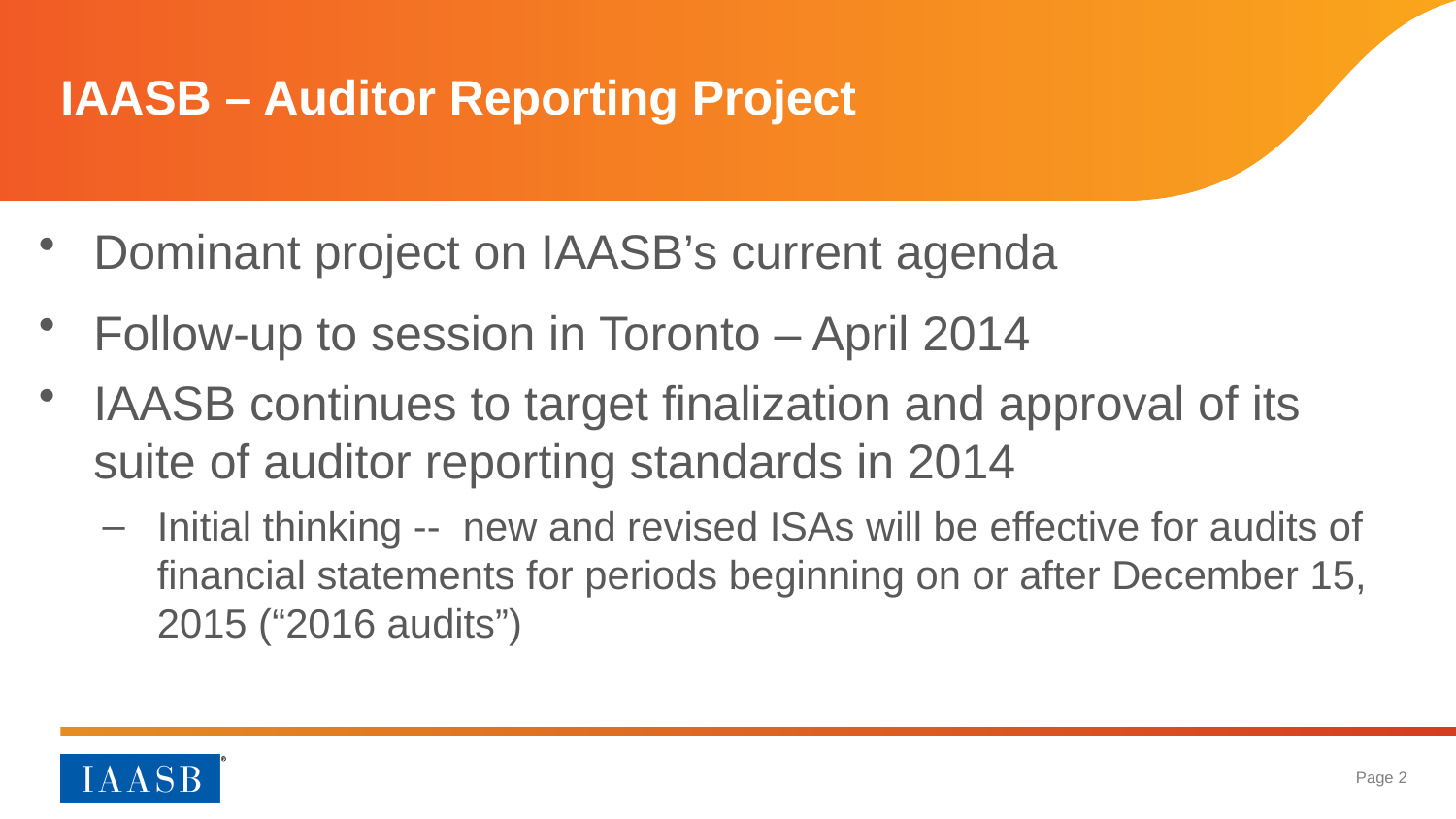

# IAASB – Auditor Reporting Project
Dominant project on IAASB’s current agenda
Follow-up to session in Toronto – April 2014
IAASB continues to target finalization and approval of its suite of auditor reporting standards in 2014
Initial thinking --  new and revised ISAs will be effective for audits of financial statements for periods beginning on or after December 15, 2015 (“2016 audits”)